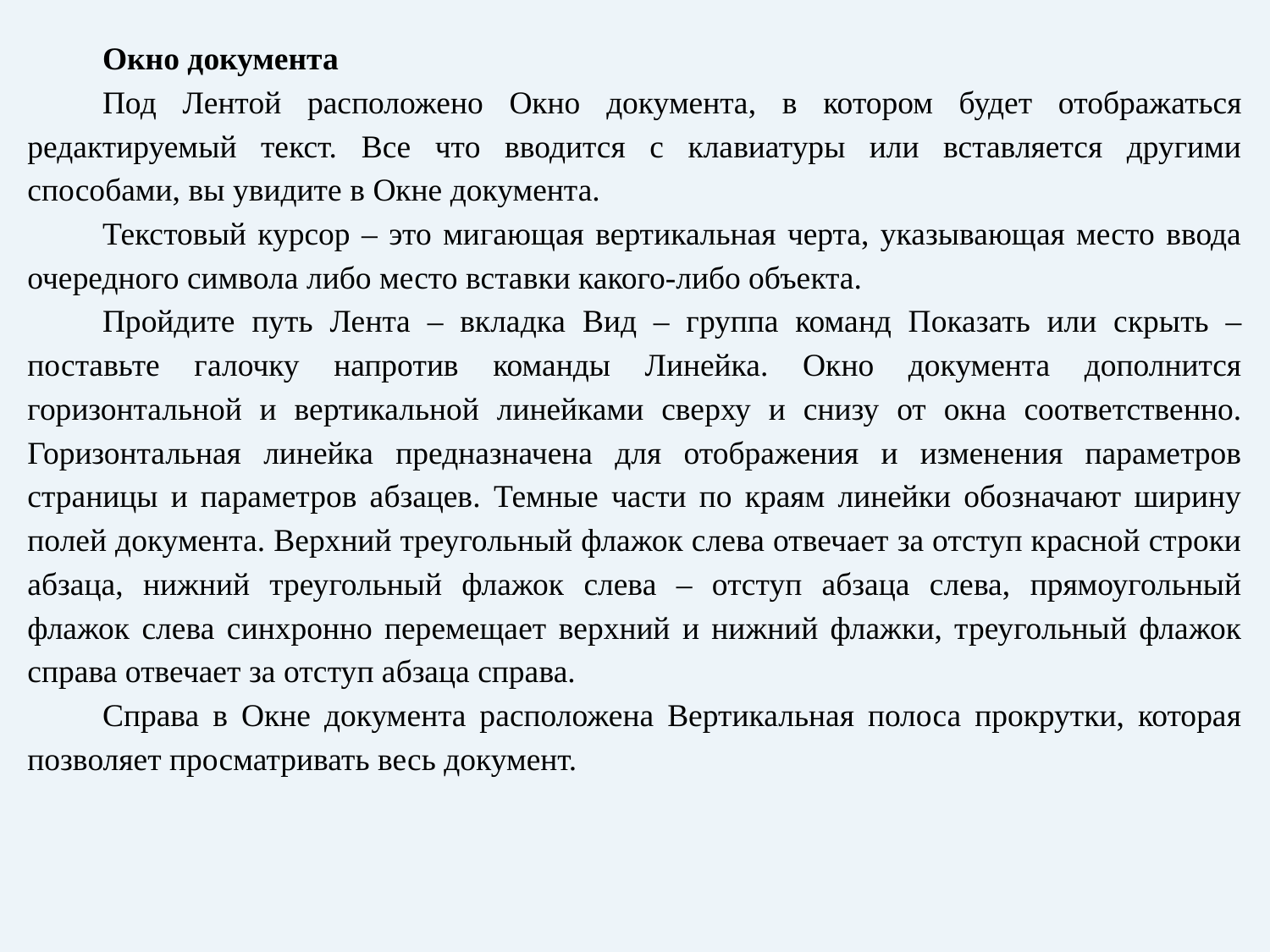

Окно документа
Под Лентой расположено Окно документа, в котором будет отображаться редактируемый текст. Все что вводится с клавиатуры или вставляется другими способами, вы увидите в Окне документа.
Текстовый курсор – это мигающая вертикальная черта, указывающая место ввода очередного символа либо место вставки какого-либо объекта.
Пройдите путь Лента – вкладка Вид – группа команд Показать или скрыть – поставьте галочку напротив команды Линейка. Окно документа дополнится горизонтальной и вертикальной линейками сверху и снизу от окна соответственно. Горизонтальная линейка предназначена для отображения и изменения параметров страницы и параметров абзацев. Темные части по краям линейки обозначают ширину полей документа. Верхний треугольный флажок слева отвечает за отступ красной строки абзаца, нижний треугольный флажок слева – отступ абзаца слева, прямоугольный флажок слева синхронно перемещает верхний и нижний флажки, треугольный флажок справа отвечает за отступ абзаца справа.
Справа в Окне документа расположена Вертикальная полоса прокрутки, которая позволяет просматривать весь документ.